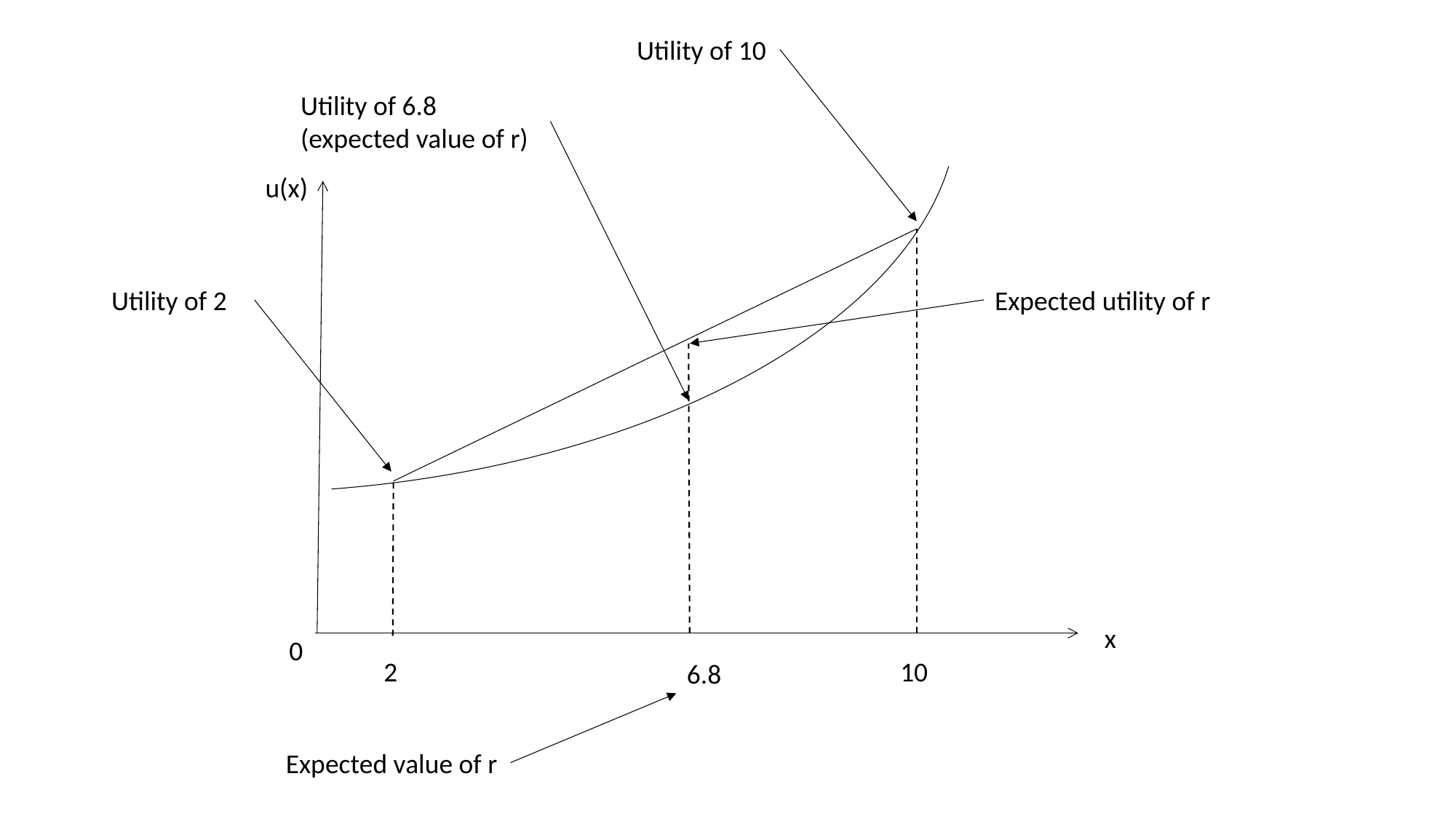

Utility of 10
Utility of 6.8
(expected value of r)
u(x)
Utility of 2
Expected utility of r
x
0
2
10
6.8
Expected value of r